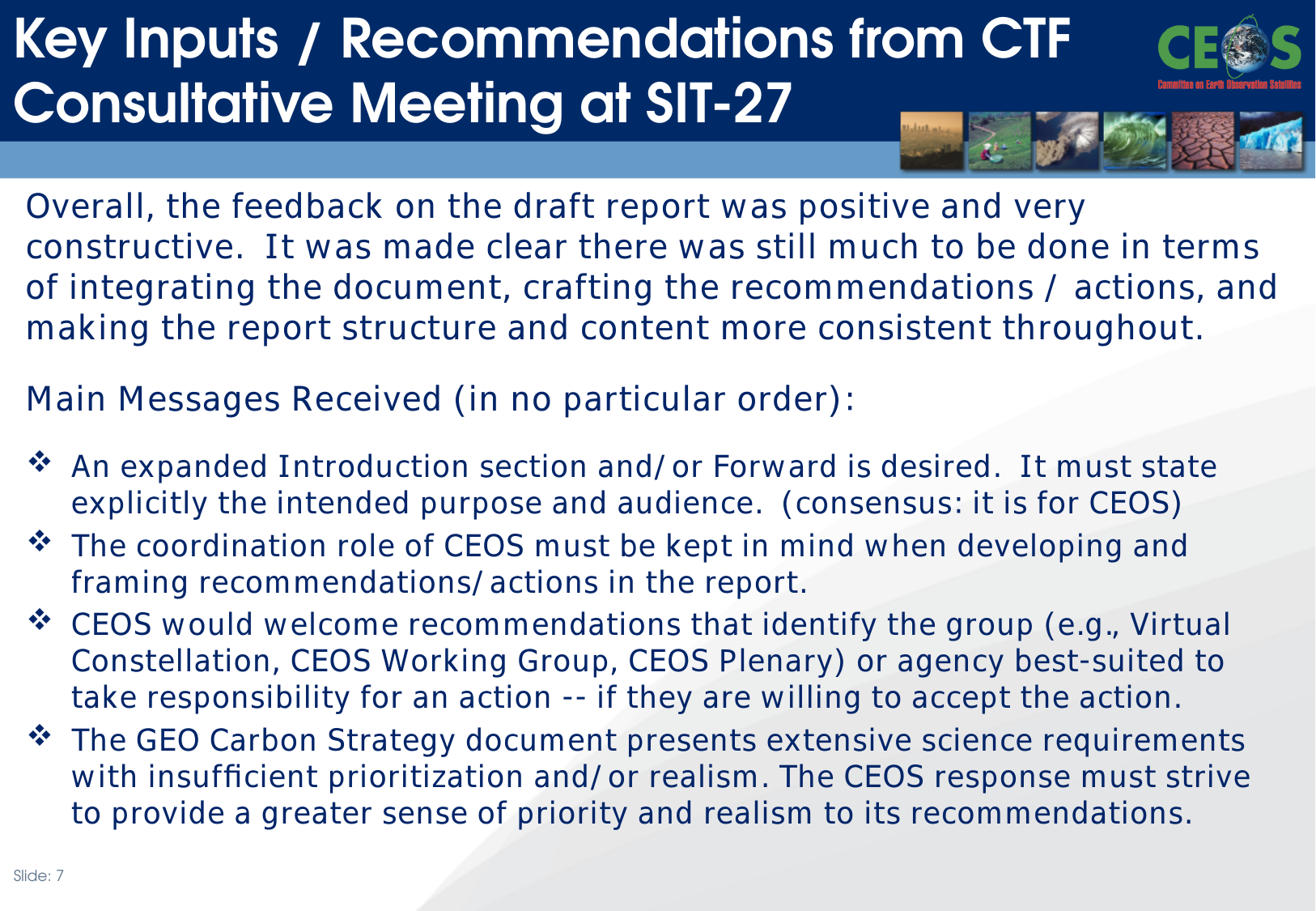

# Key Inputs / Recommendations from CTF Consultative Meeting at SIT-27
Overall, the feedback on the draft report was positive and very constructive.  It was made clear there was still much to be done in terms of integrating the document, crafting the recommendations / actions, and making the report structure and content more consistent throughout.

Main Messages Received (in no particular order):

An expanded Introduction section and/or Forward is desired.  It must state explicitly the intended purpose and audience.  (consensus: it is for CEOS)
The coordination role of CEOS must be kept in mind when developing and framing recommendations/actions in the report.
CEOS would welcome recommendations that identify the group (e.g., Virtual Constellation, CEOS Working Group, CEOS Plenary) or agency best-suited to take responsibility for an action -- if they are willing to accept the action.
The GEO Carbon Strategy document presents extensive science requirements with insufficient prioritization and/or realism. The CEOS response must strive to provide a greater sense of priority and realism to its recommendations.